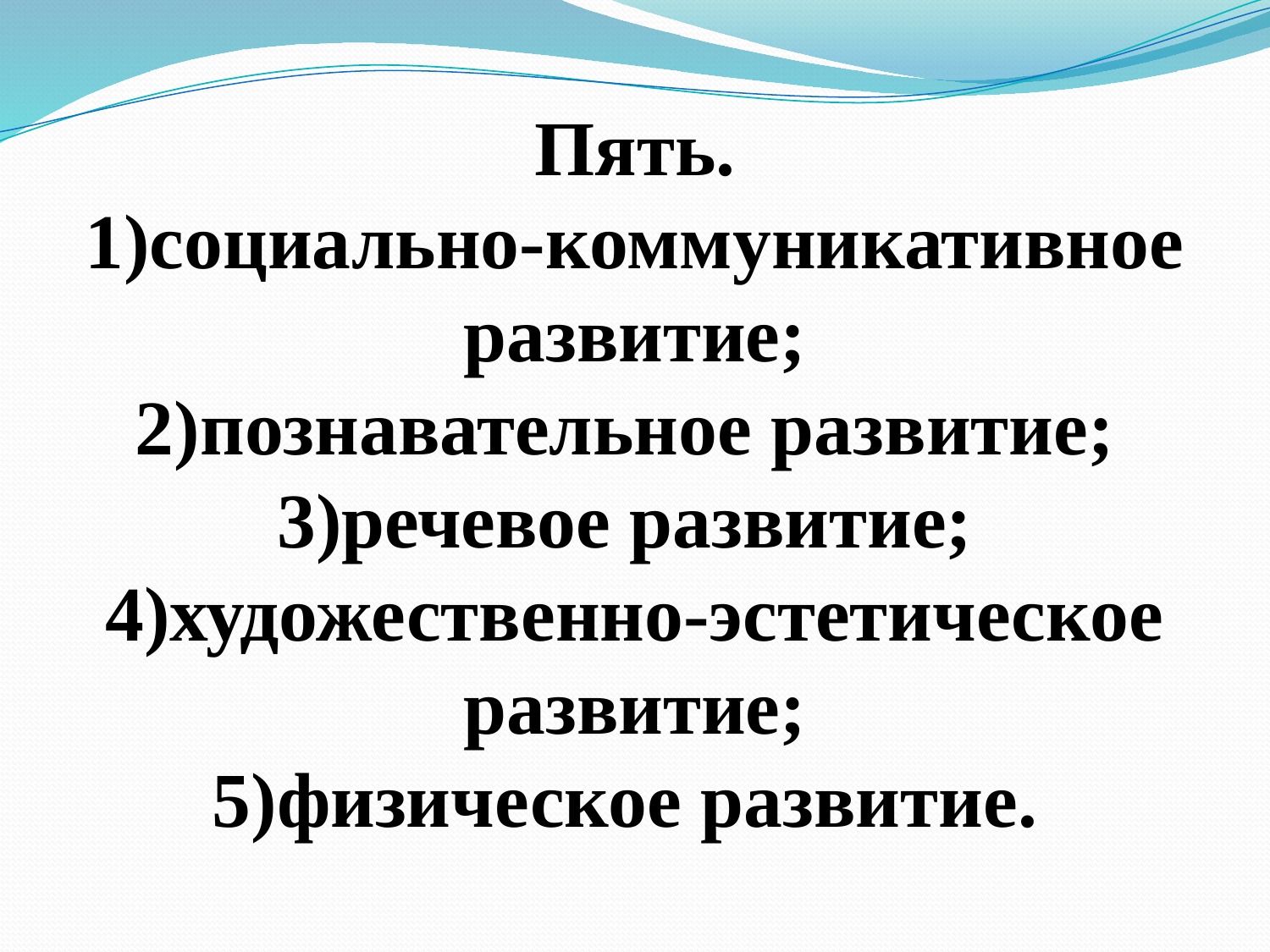

# Пять. 1)социально-коммуникативное развитие; 2)познавательное развитие; 3)речевое развитие; 4)художественно-эстетическое развитие; 5)физическое развитие.